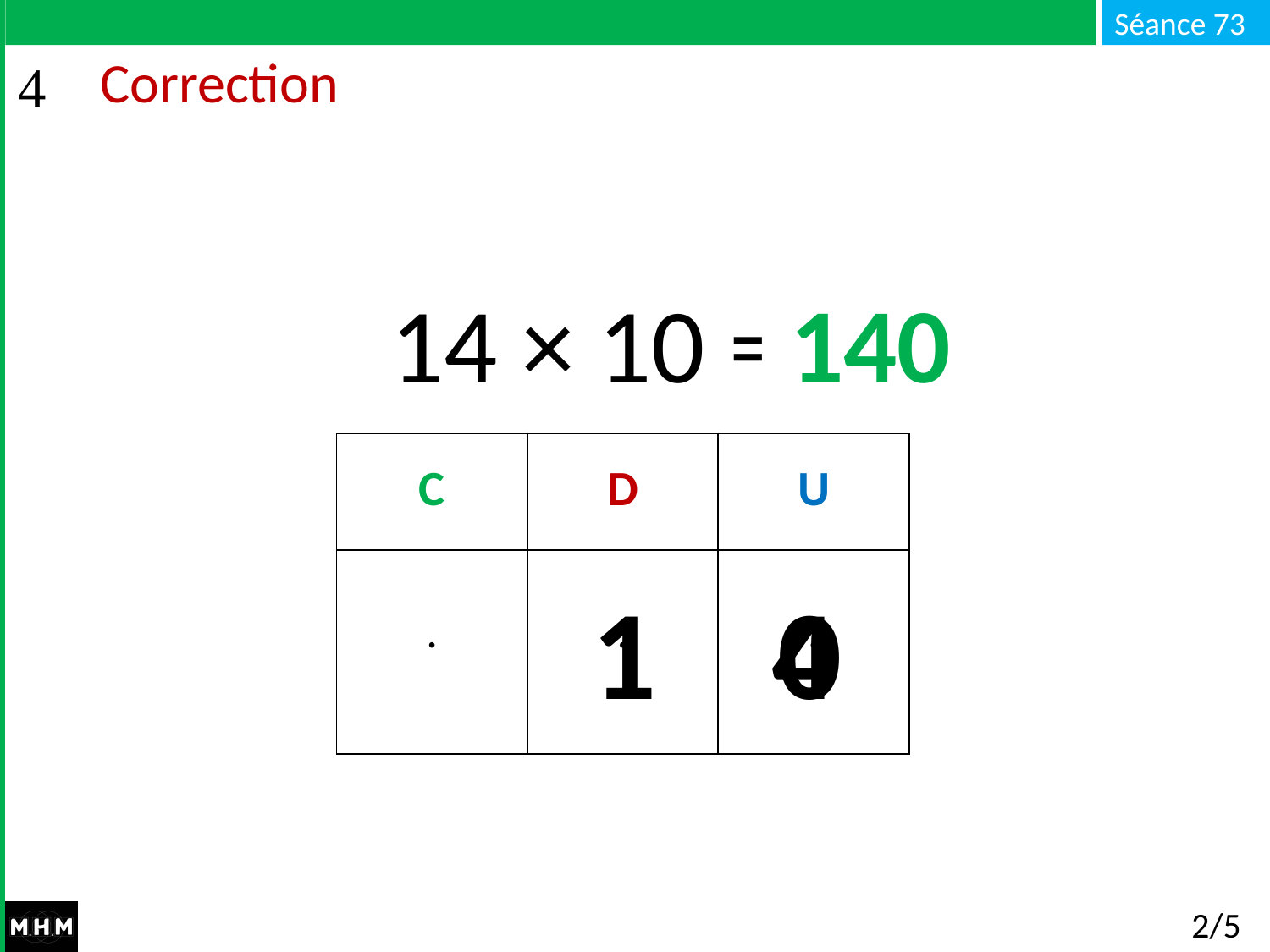

# Correction
14 × 10 = …
140
| C |
| --- |
| . |
| D |
| --- |
| . |
| U |
| --- |
| . |
1    4
0
2/5